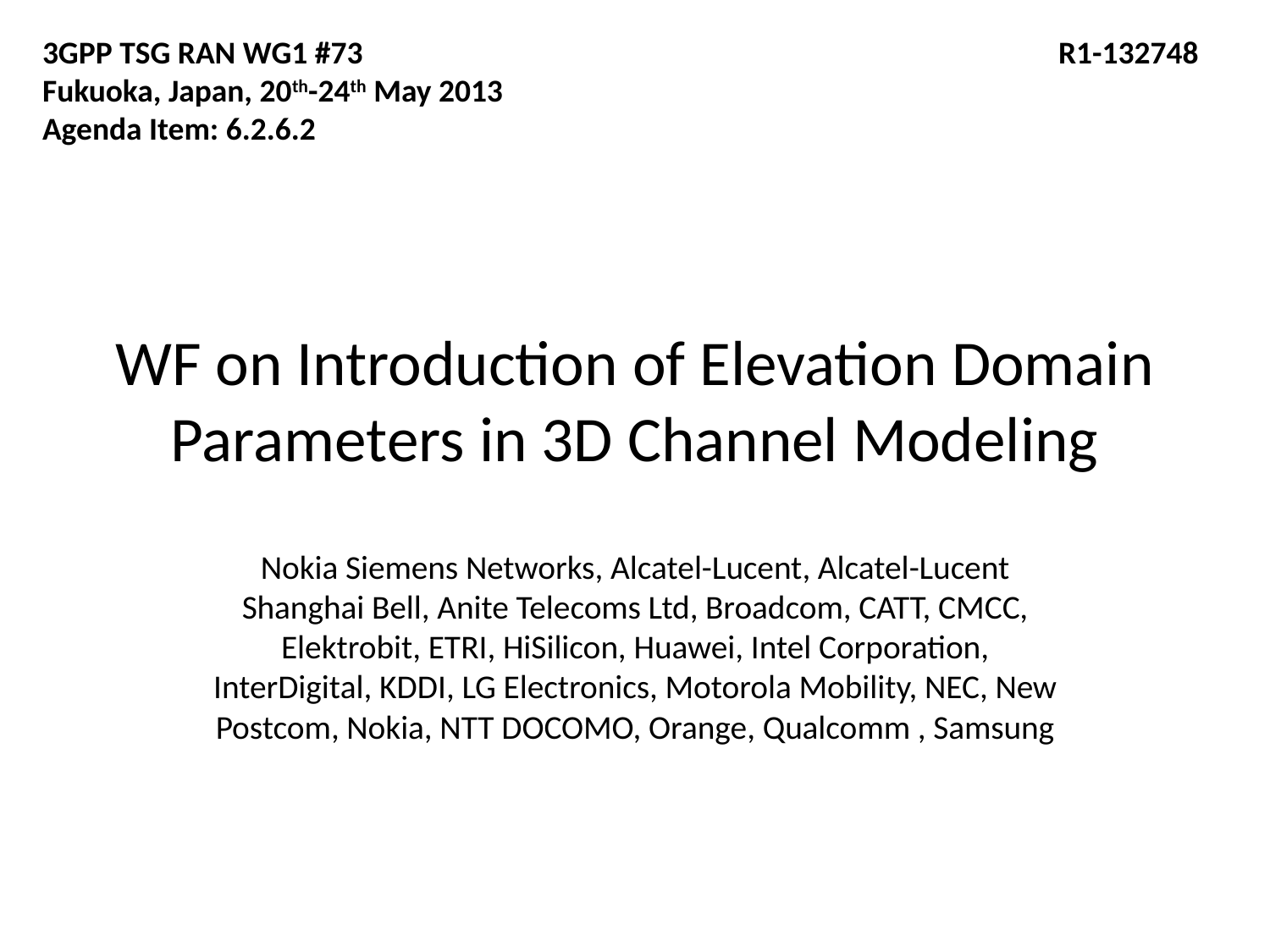

3GPP TSG RAN WG1 #73
Fukuoka, Japan, 20th-24th May 2013
Agenda Item: 6.2.6.2
R1-132748
# WF on Introduction of Elevation Domain Parameters in 3D Channel Modeling
Nokia Siemens Networks, Alcatel-Lucent, Alcatel-Lucent Shanghai Bell, Anite Telecoms Ltd, Broadcom, CATT, CMCC, Elektrobit, ETRI, HiSilicon, Huawei, Intel Corporation, InterDigital, KDDI, LG Electronics, Motorola Mobility, NEC, New Postcom, Nokia, NTT DOCOMO, Orange, Qualcomm , Samsung